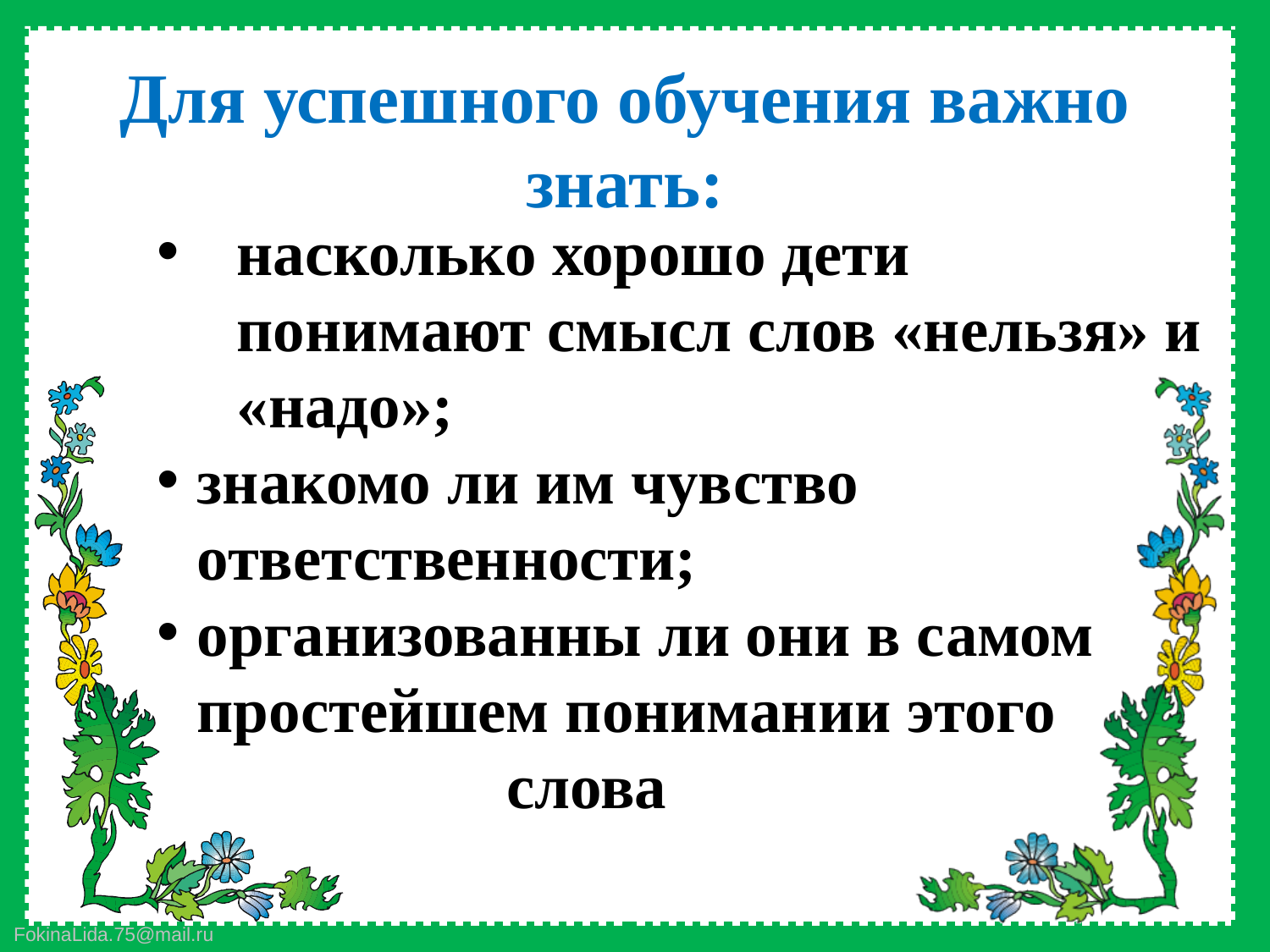

Для успешного обучения важно знать:

насколько хорошо дети понимают смысл слов «нельзя» и «надо»;
знакомо ли им чувство ответственности;
организованны ли они в самом простейшем понимании этого
                      слова